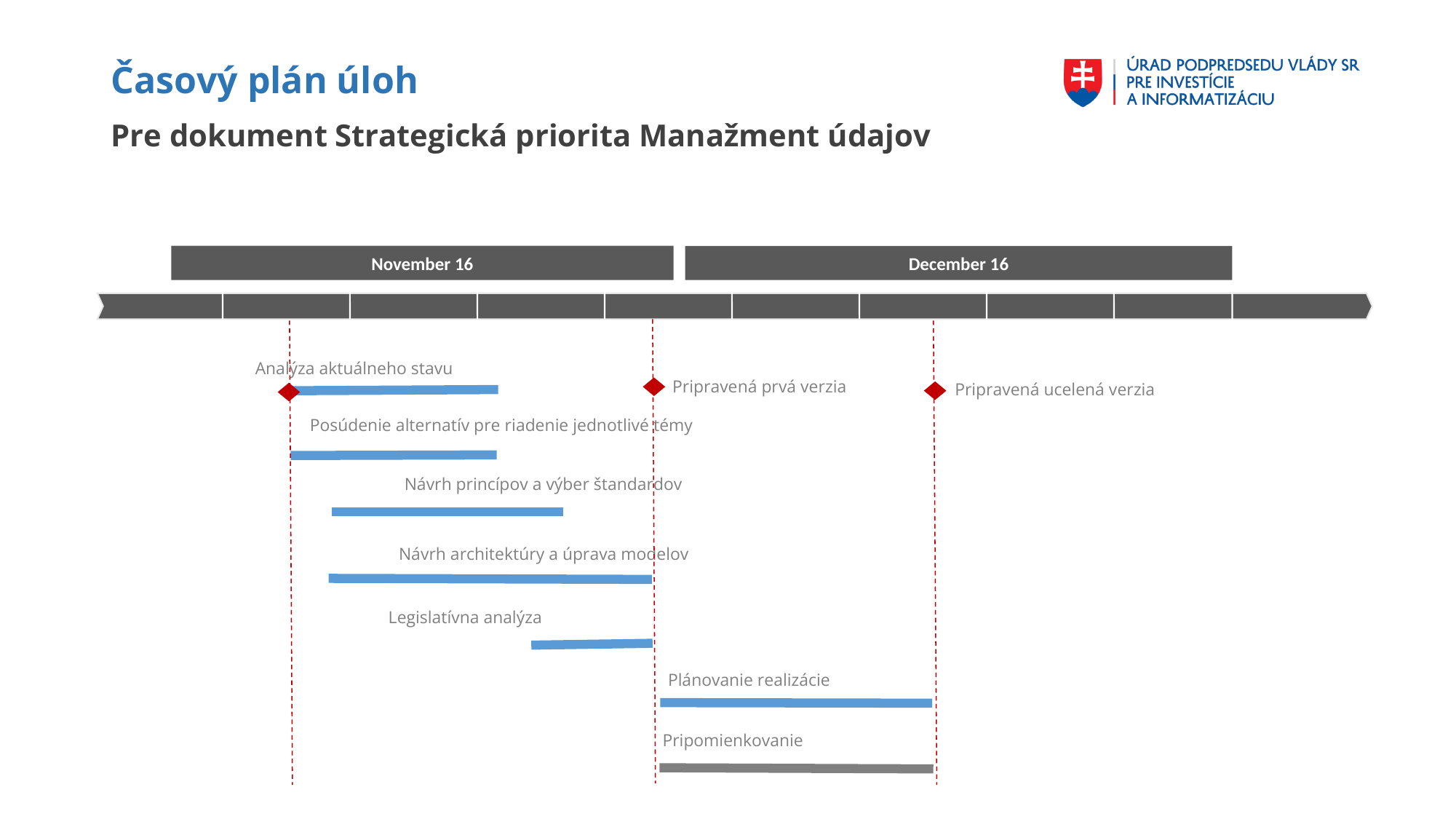

# Časový plán úloh
Pre dokument Strategická priorita Manažment údajov

November 16
December 16

Analýza aktuálneho stavu
Pripravená prvá verzia
Pripravená ucelená verzia

Posúdenie alternatív pre riadenie jednotlivé témy
Návrh princípov a výber štandardov
Návrh architektúry a úprava modelov
Legislatívna analýza
Plánovanie realizácie
Pripomienkovanie